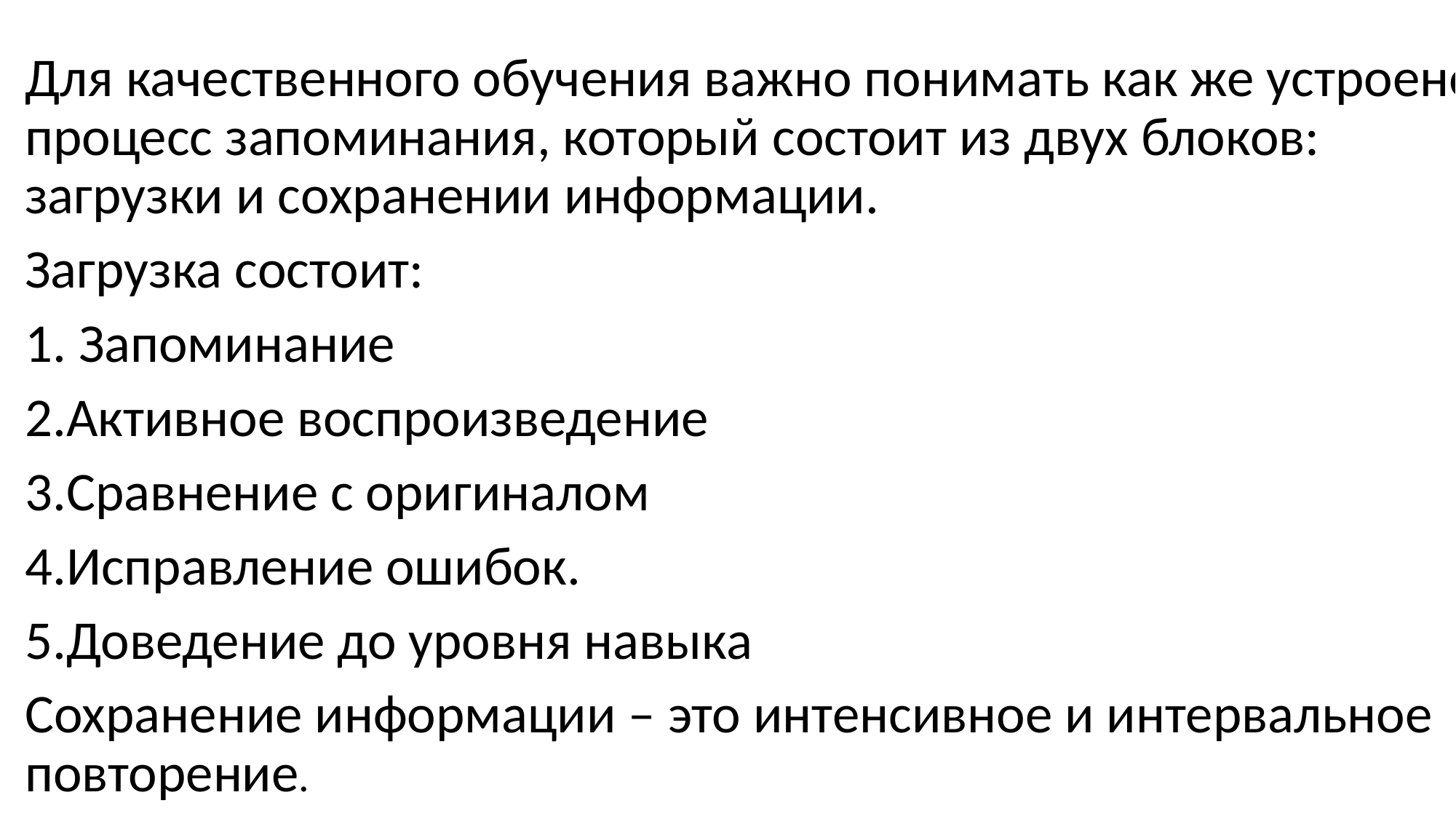

Для качественного обучения важно понимать как же устроено процесс запоминания, который состоит из двух блоков: загрузки и сохранении информации.
Загрузка состоит:
1. Запоминание
2.Активное воспроизведение
3.Сравнение с оригиналом
4.Исправление ошибок.
5.Доведение до уровня навыка
Сохранение информации – это интенсивное и интервальное повторение.

#